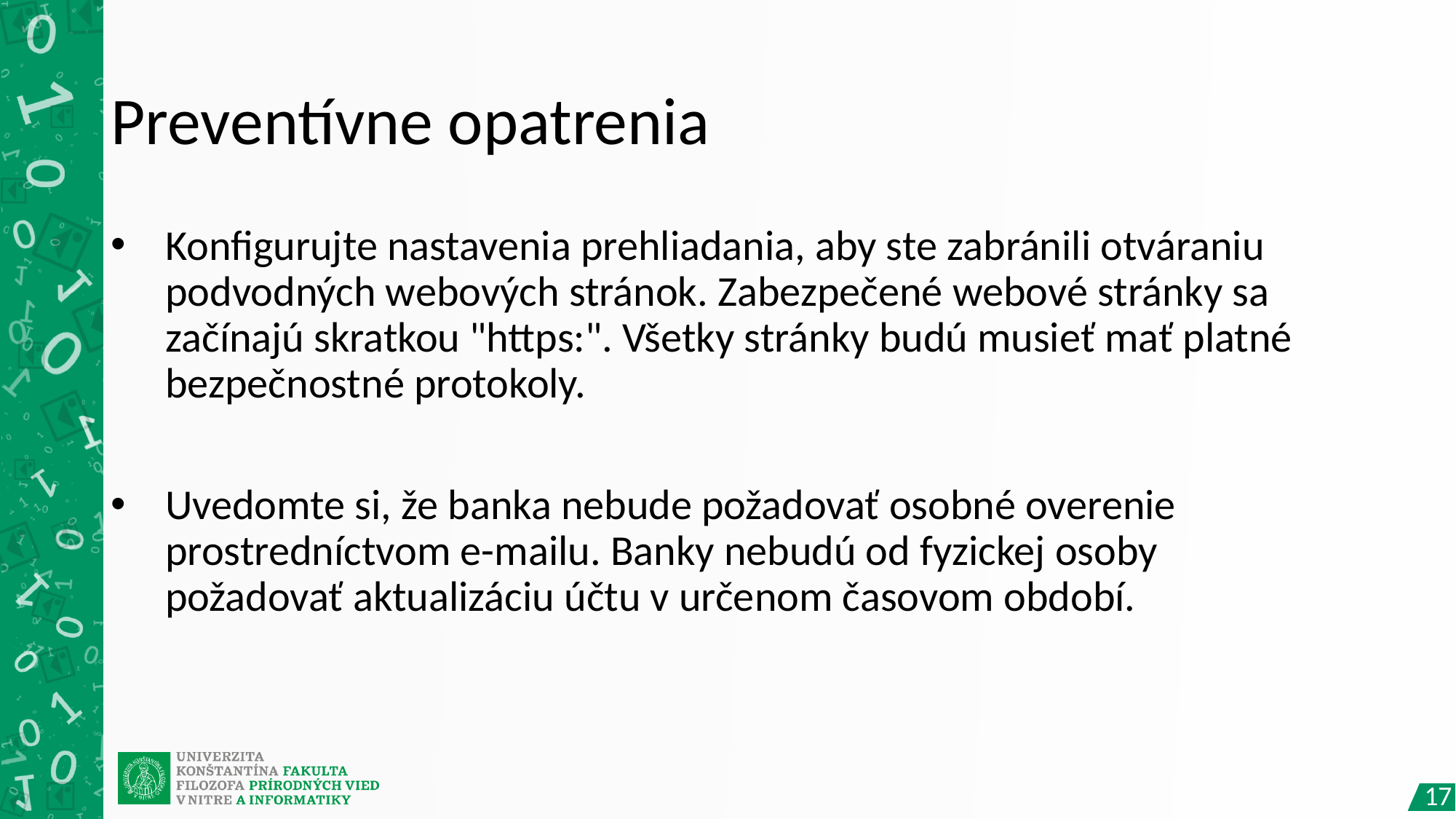

# Preventívne opatrenia
Konfigurujte nastavenia prehliadania, aby ste zabránili otváraniu podvodných webových stránok. Zabezpečené webové stránky sa začínajú skratkou "https:". Všetky stránky budú musieť mať platné bezpečnostné protokoly.

Uvedomte si, že banka nebude požadovať osobné overenie prostredníctvom e-mailu. Banky nebudú od fyzickej osoby požadovať aktualizáciu účtu v určenom časovom období.
17